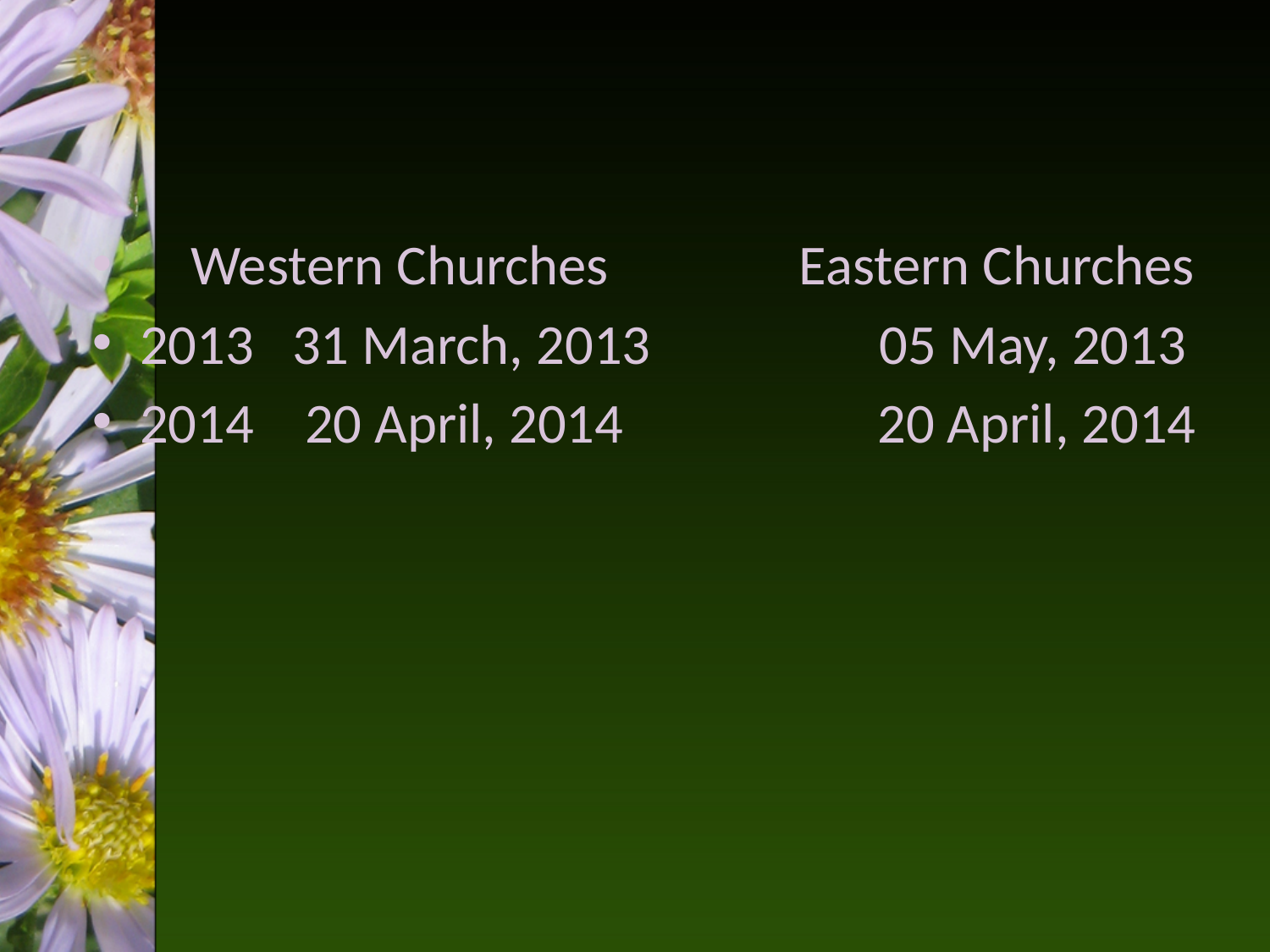

Western Churches               Eastern Churches
2013   31 March, 2013                  05 May, 2013
2014    20 April, 2014                    20 April, 2014